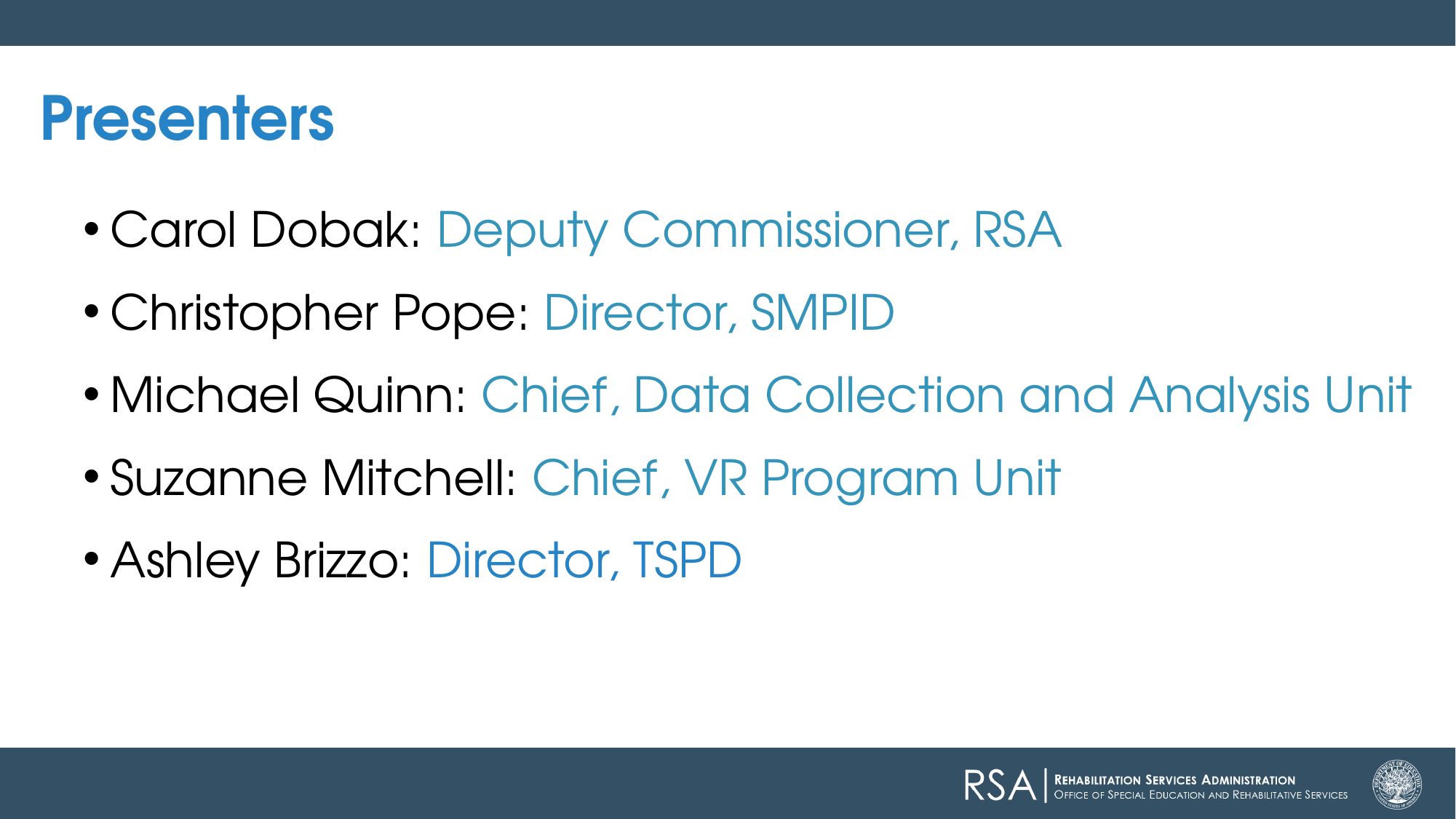

# Presenters

Carol Dobak: Deputy Commissioner, RSA
Christopher Pope: Director, SMPID
Michael Quinn: Chief, Data Collection and Analysis Unit
Suzanne Mitchell: Chief, VR Program Unit
Ashley Brizzo: Director, TSPD